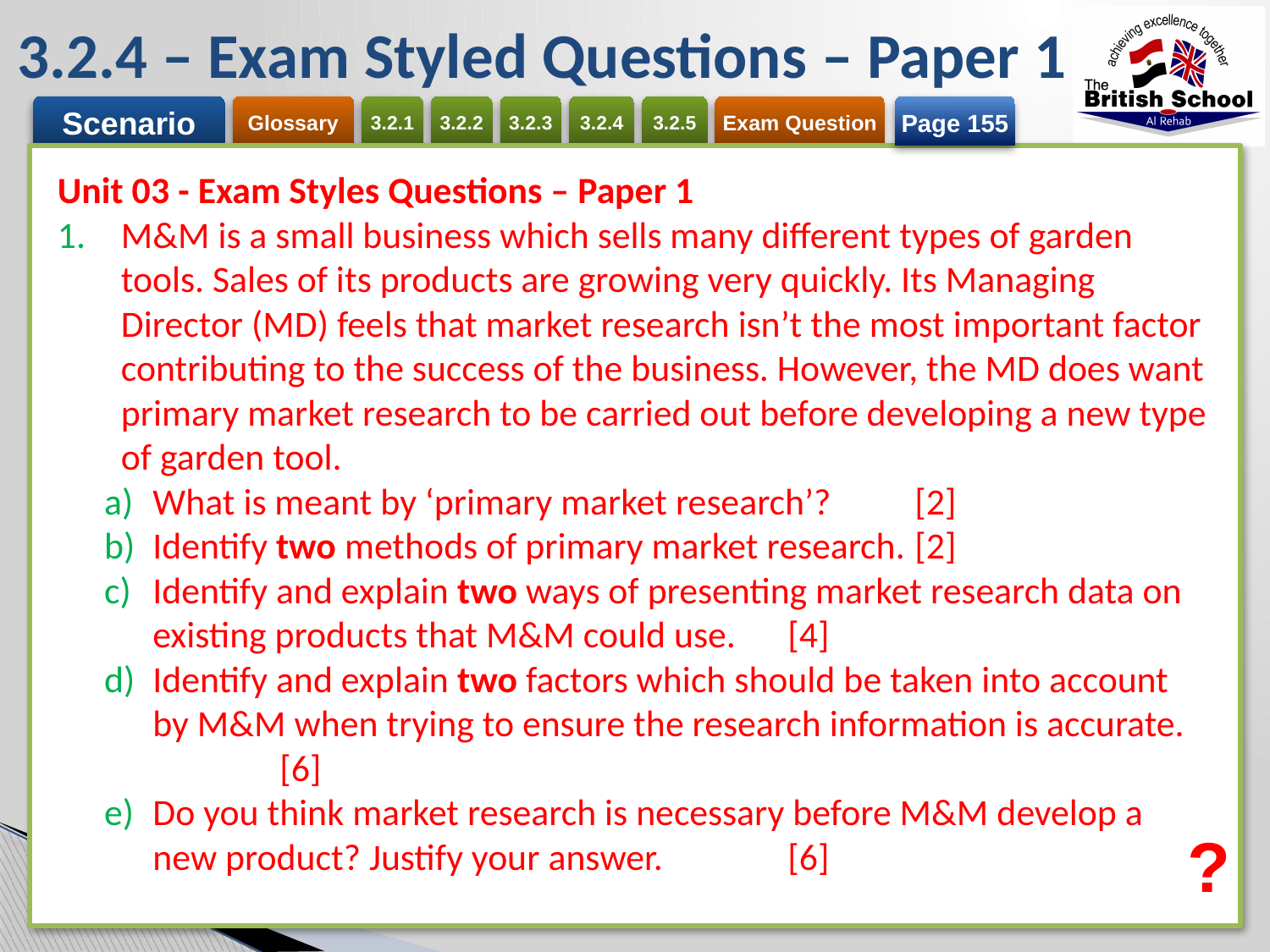

# 3.2.4 – Exam Styled Questions – Paper 1
Page 155
Unit 03 - Exam Styles Questions – Paper 1
M&M is a small business which sells many different types of garden tools. Sales of its products are growing very quickly. Its Managing Director (MD) feels that market research isn’t the most important factor contributing to the success of the business. However, the MD does want primary market research to be carried out before developing a new type of garden tool.
What is meant by ‘primary market research’?	[2]
Identify two methods of primary market research.	[2]
Identify and explain two ways of presenting market research data on existing products that M&M could use.	[4]
Identify and explain two factors which should be taken into account by M&M when trying to ensure the research information is accurate.	[6]
Do you think market research is necessary before M&M develop a new product? Justify your answer.	[6]
?